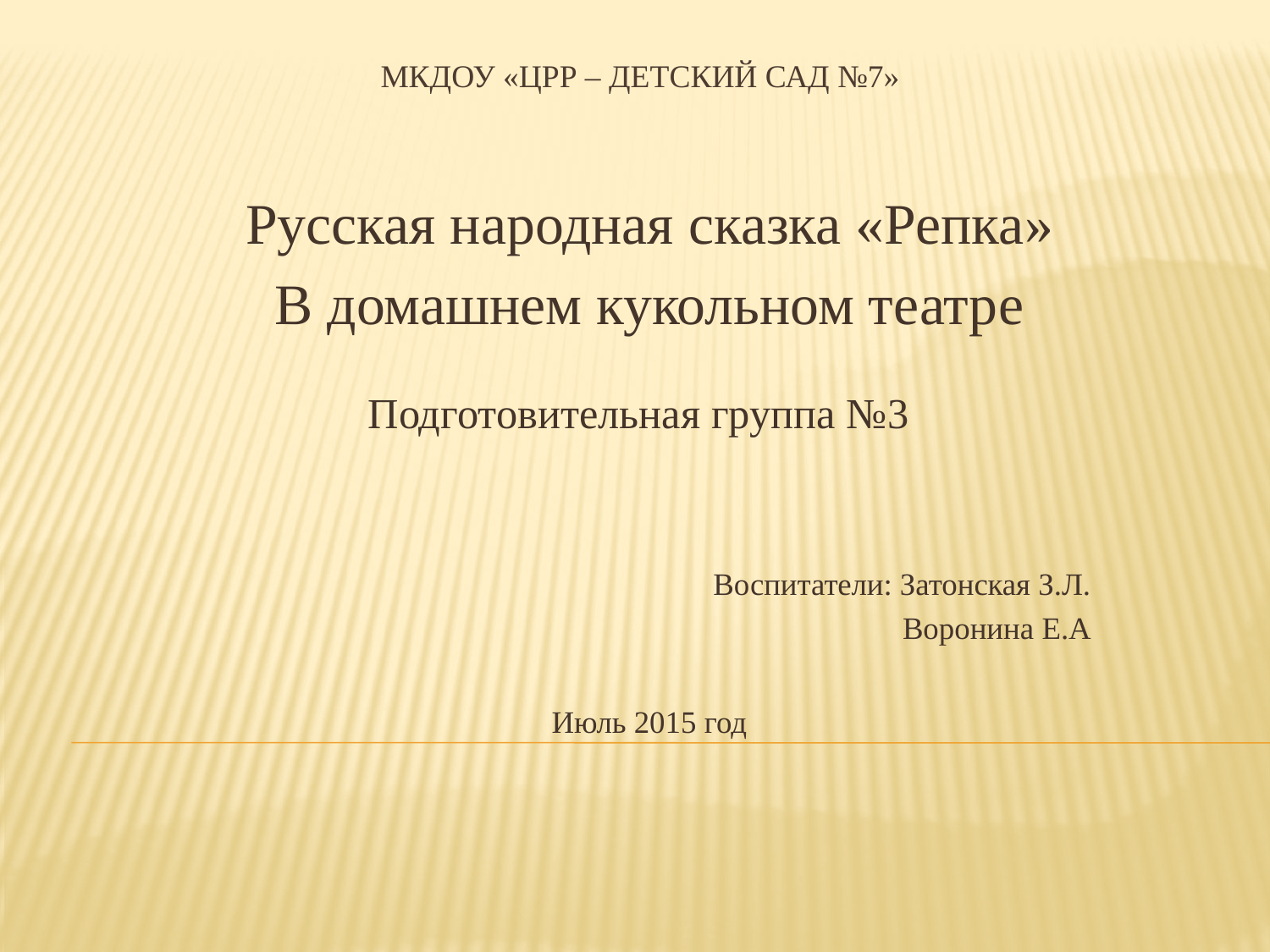

# МКДОУ «ЦРР – детский сад №7»
Русская народная сказка «Репка»
В домашнем кукольном театре

Подготовительная группа №3

 Воспитатели: Затонская З.Л.
                                                                  Воронина Е.А

Июль 2015 год